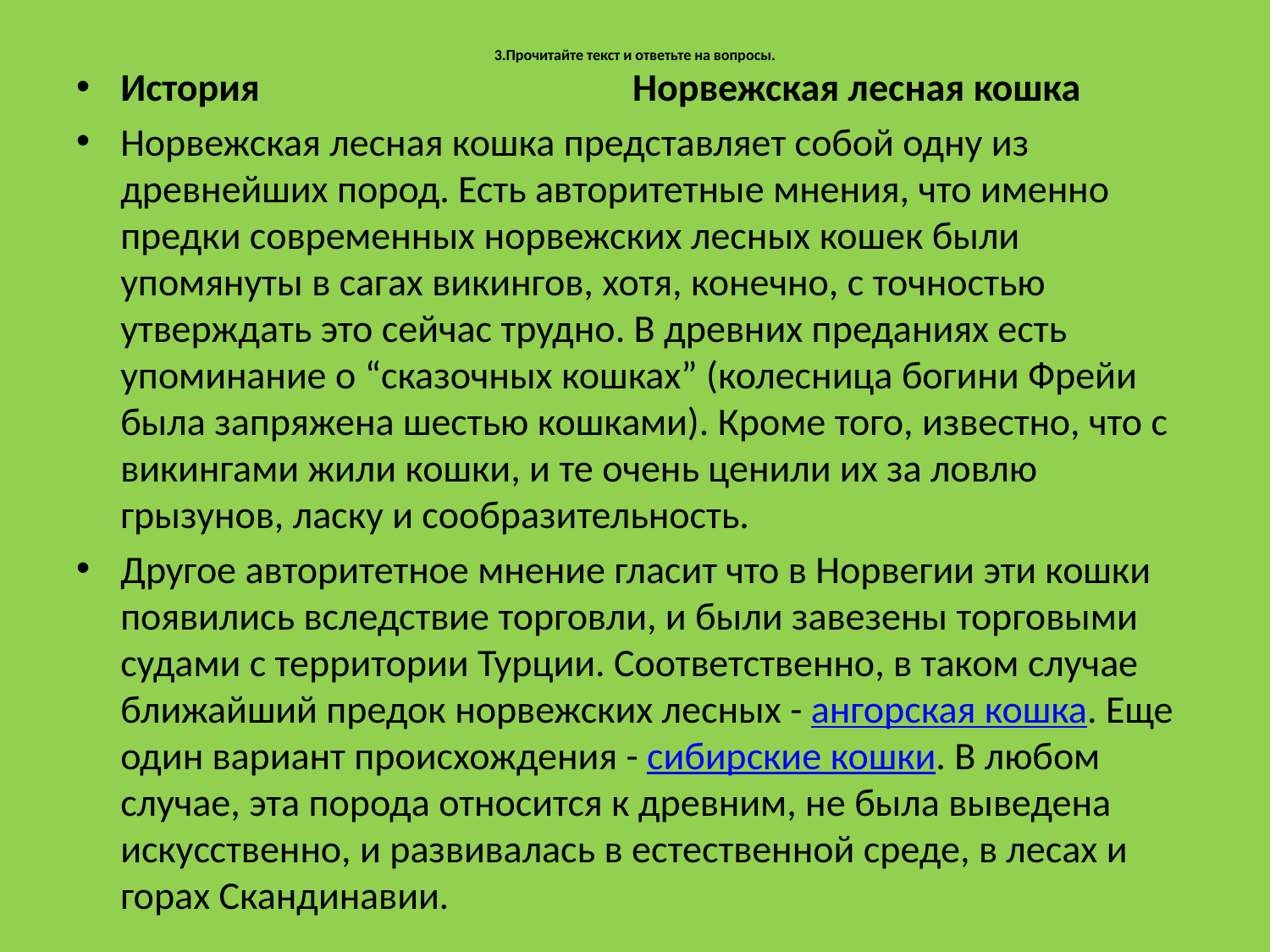

# 3.Прочитайте текст и ответьте на вопросы.
История                                          Норвежская лесная кошка
Норвежская лесная кошка представляет собой одну из древнейших пород. Есть авторитетные мнения, что именно предки современных норвежских лесных кошек были упомянуты в сагах викингов, хотя, конечно, с точностью утверждать это сейчас трудно. В древних преданиях есть упоминание о “сказочных кошках” (колесница богини Фрейи была запряжена шестью кошками). Кроме того, известно, что с викингами жили кошки, и те очень ценили их за ловлю грызунов, ласку и сообразительность.
Другое авторитетное мнение гласит что в Норвегии эти кошки появились вследствие торговли, и были завезены торговыми судами с территории Турции. Соответственно, в таком случае ближайший предок норвежских лесных - ангорская кошка. Еще один вариант происхождения - сибирские кошки. В любом случае, эта порода относится к древним, не была выведена искусственно, и развивалась в естественной среде, в лесах и горах Скандинавии.